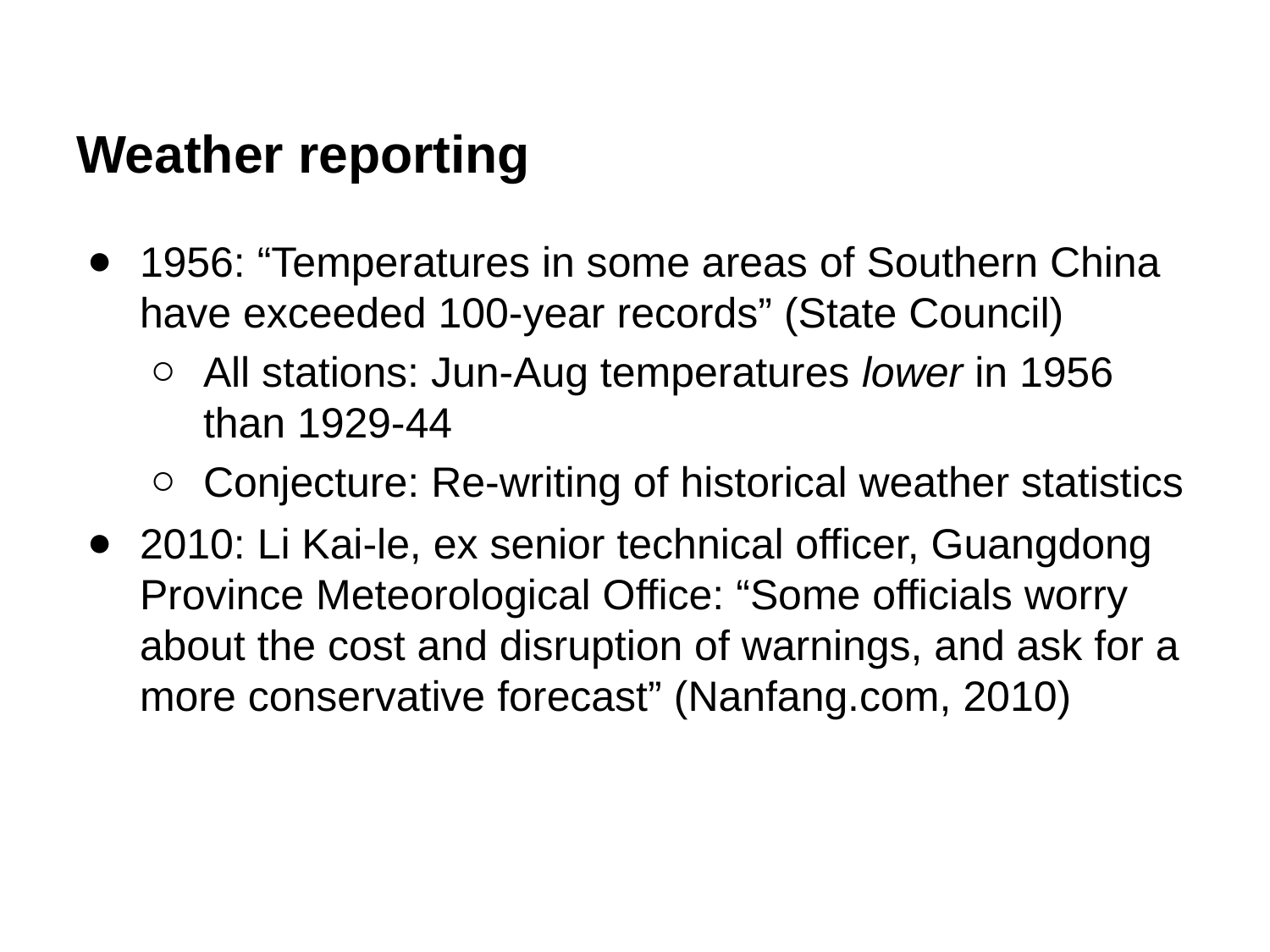

# Weather reporting
1956: “Temperatures in some areas of Southern China have exceeded 100-year records” (State Council)
All stations: Jun-Aug temperatures lower in 1956 than 1929-44
Conjecture: Re-writing of historical weather statistics
2010: Li Kai-le, ex senior technical officer, Guangdong Province Meteorological Office: “Some officials worry about the cost and disruption of warnings, and ask for a more conservative forecast” (Nanfang.com, 2010)